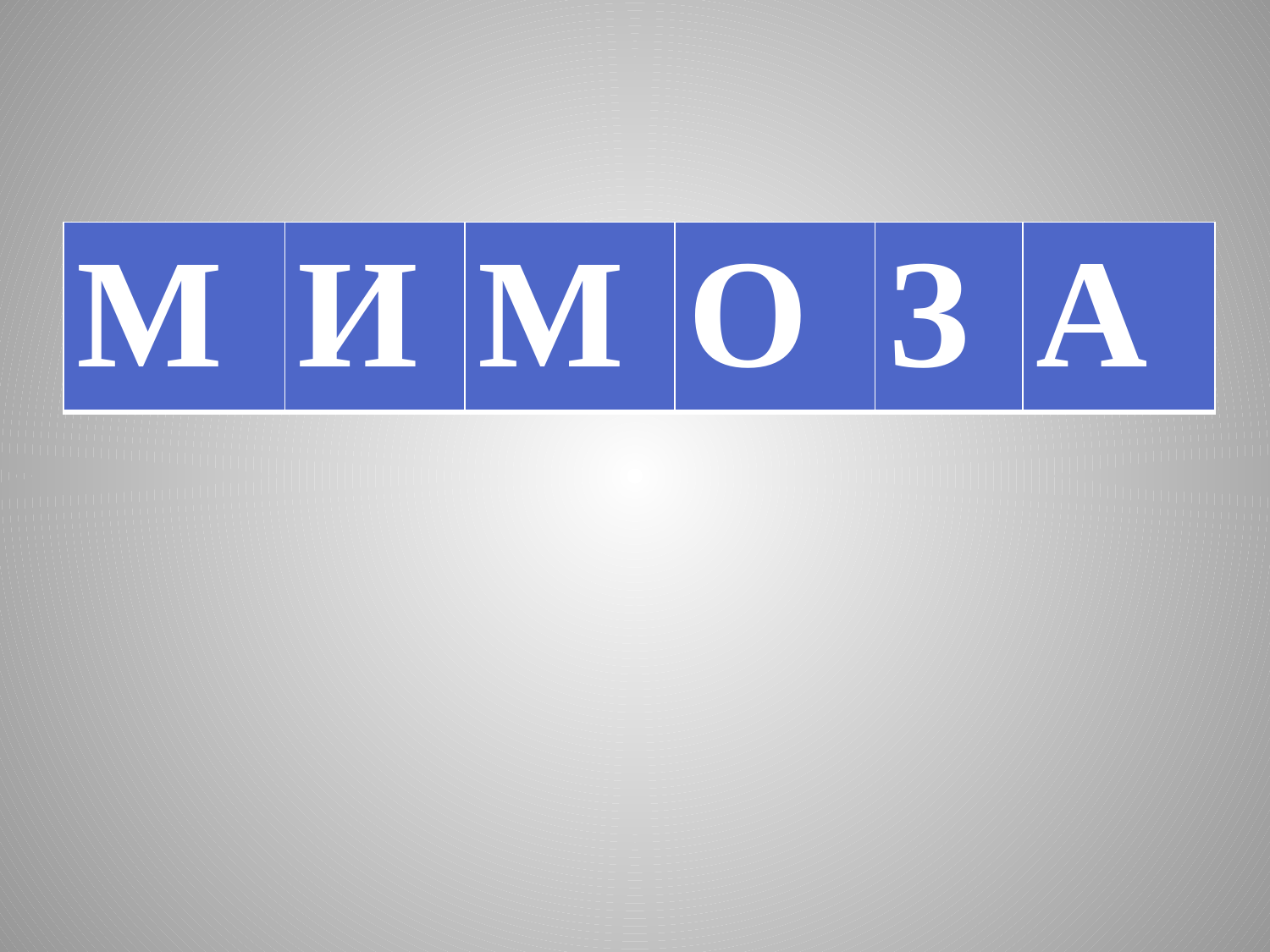

| М | И | М | О | З | А |
| --- | --- | --- | --- | --- | --- |